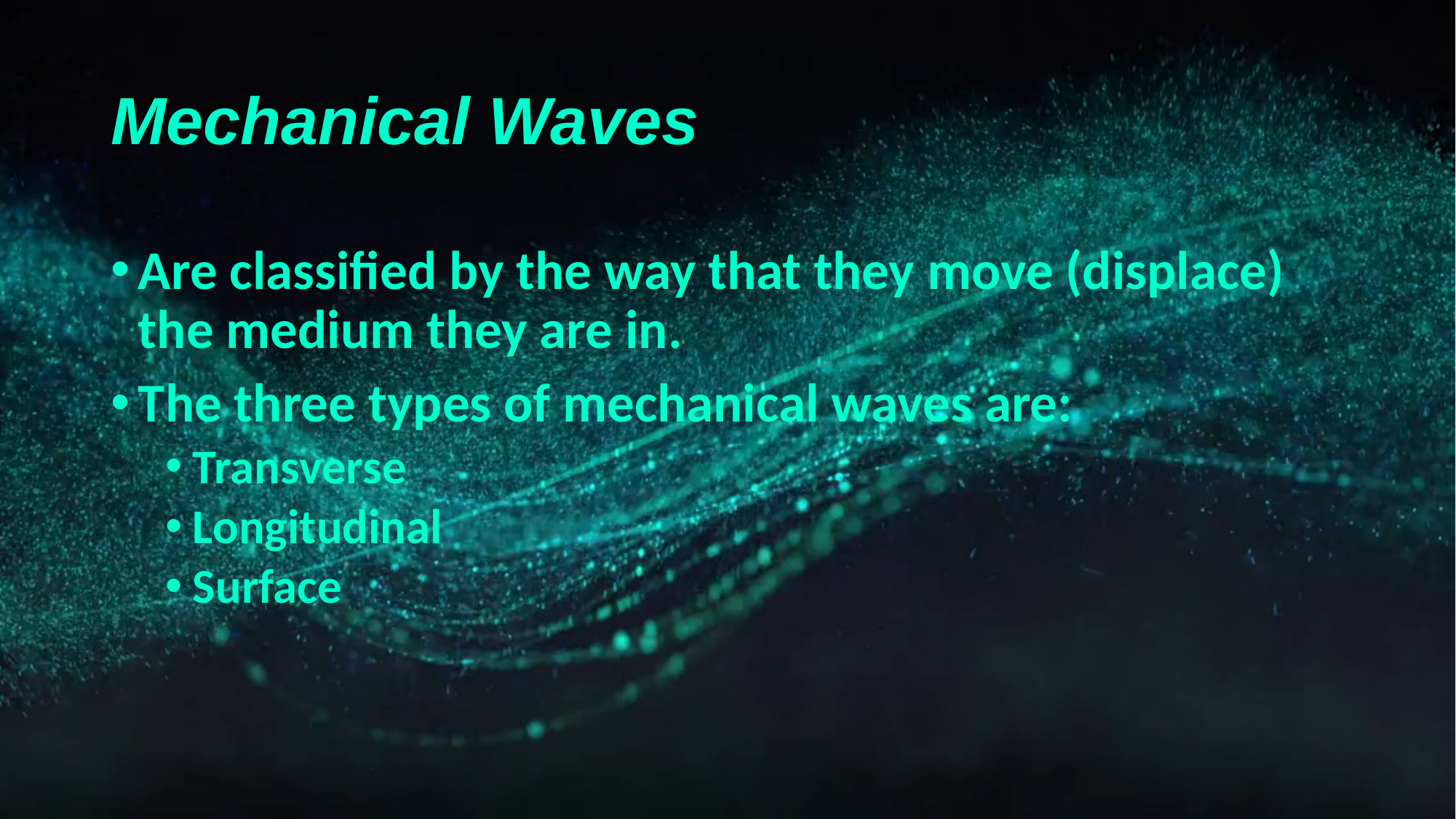

# Mechanical Waves
Are classified by the way that they move (displace) the medium they are in.
The three types of mechanical waves are:
Transverse
Longitudinal
Surface